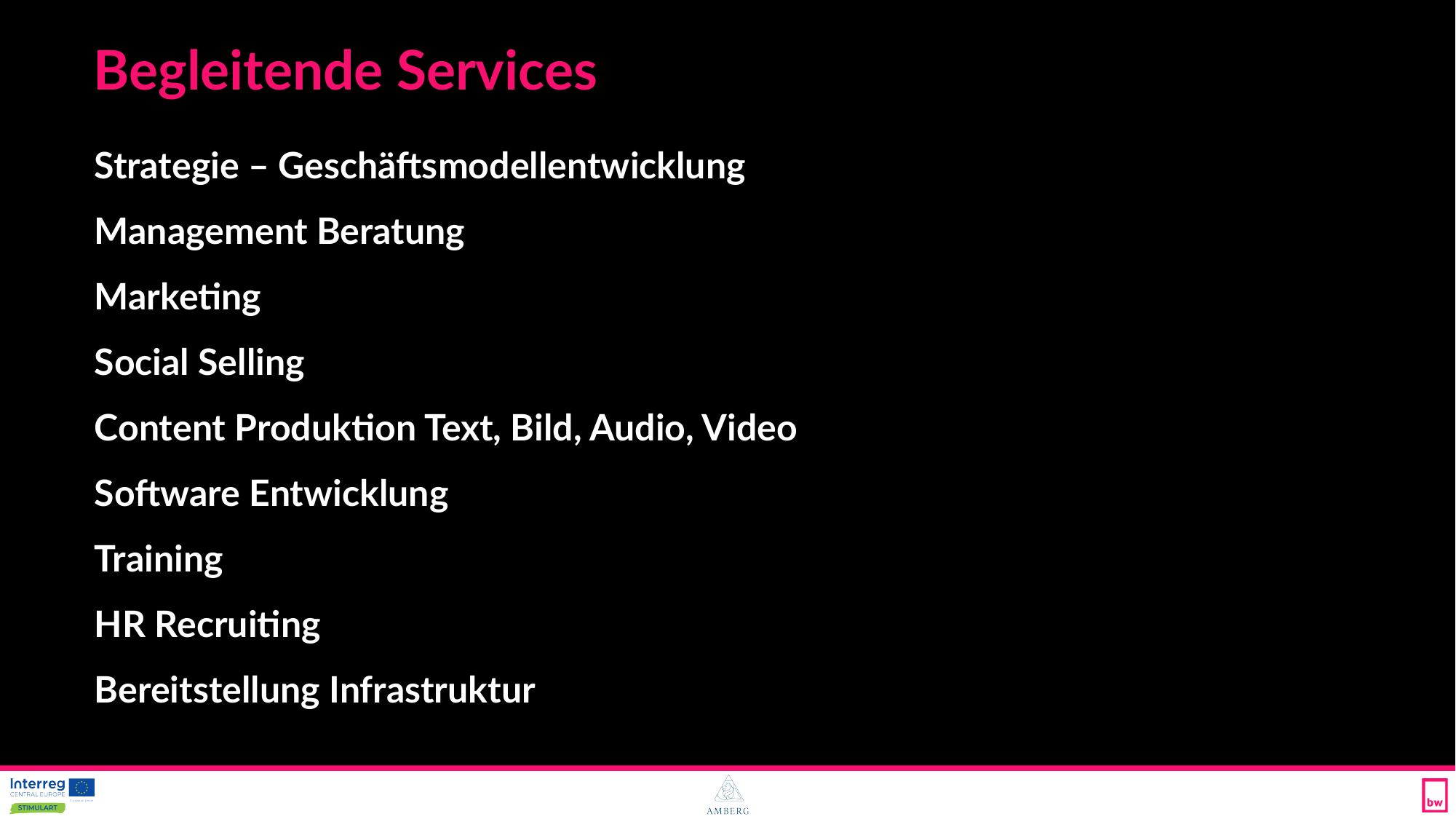

Begleitende Services
Strategie – Geschäftsmodellentwicklung
Management Beratung
Marketing
Social Selling
Content Produktion Text, Bild, Audio, Video
Software Entwicklung
Training
HR Recruiting
Bereitstellung Infrastruktur